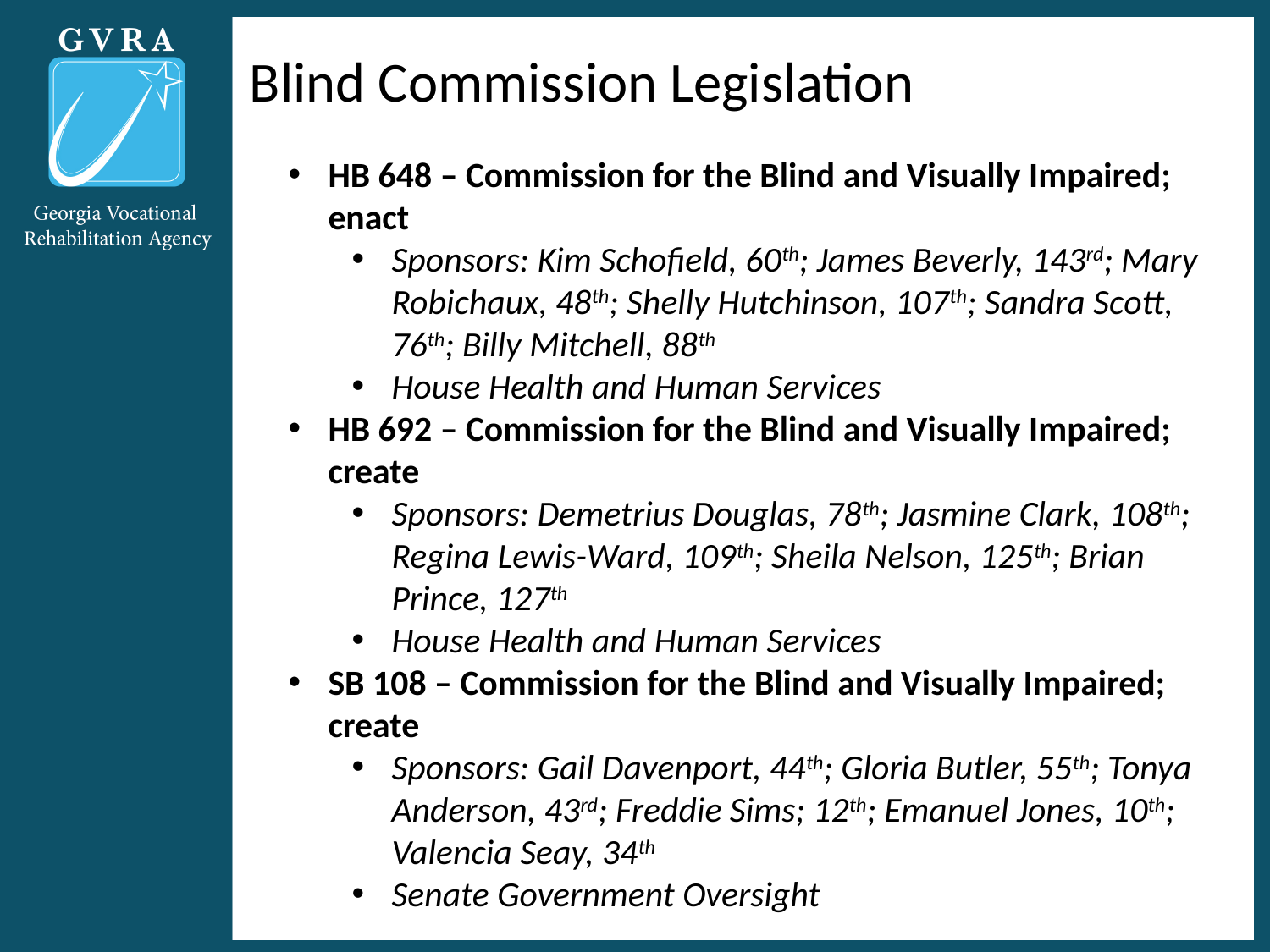

# Blind Commission Legislation
HB 648 – Commission for the Blind and Visually Impaired; enact
Sponsors: Kim Schofield, 60th; James Beverly, 143rd; Mary Robichaux, 48th; Shelly Hutchinson, 107th; Sandra Scott, 76th; Billy Mitchell, 88th
House Health and Human Services
HB 692 – Commission for the Blind and Visually Impaired; create
Sponsors: Demetrius Douglas, 78th; Jasmine Clark, 108th; Regina Lewis-Ward, 109th; Sheila Nelson, 125th; Brian Prince, 127th
House Health and Human Services
SB 108 – Commission for the Blind and Visually Impaired; create
Sponsors: Gail Davenport, 44th; Gloria Butler, 55th; Tonya Anderson, 43rd; Freddie Sims; 12th; Emanuel Jones, 10th; Valencia Seay, 34th
Senate Government Oversight